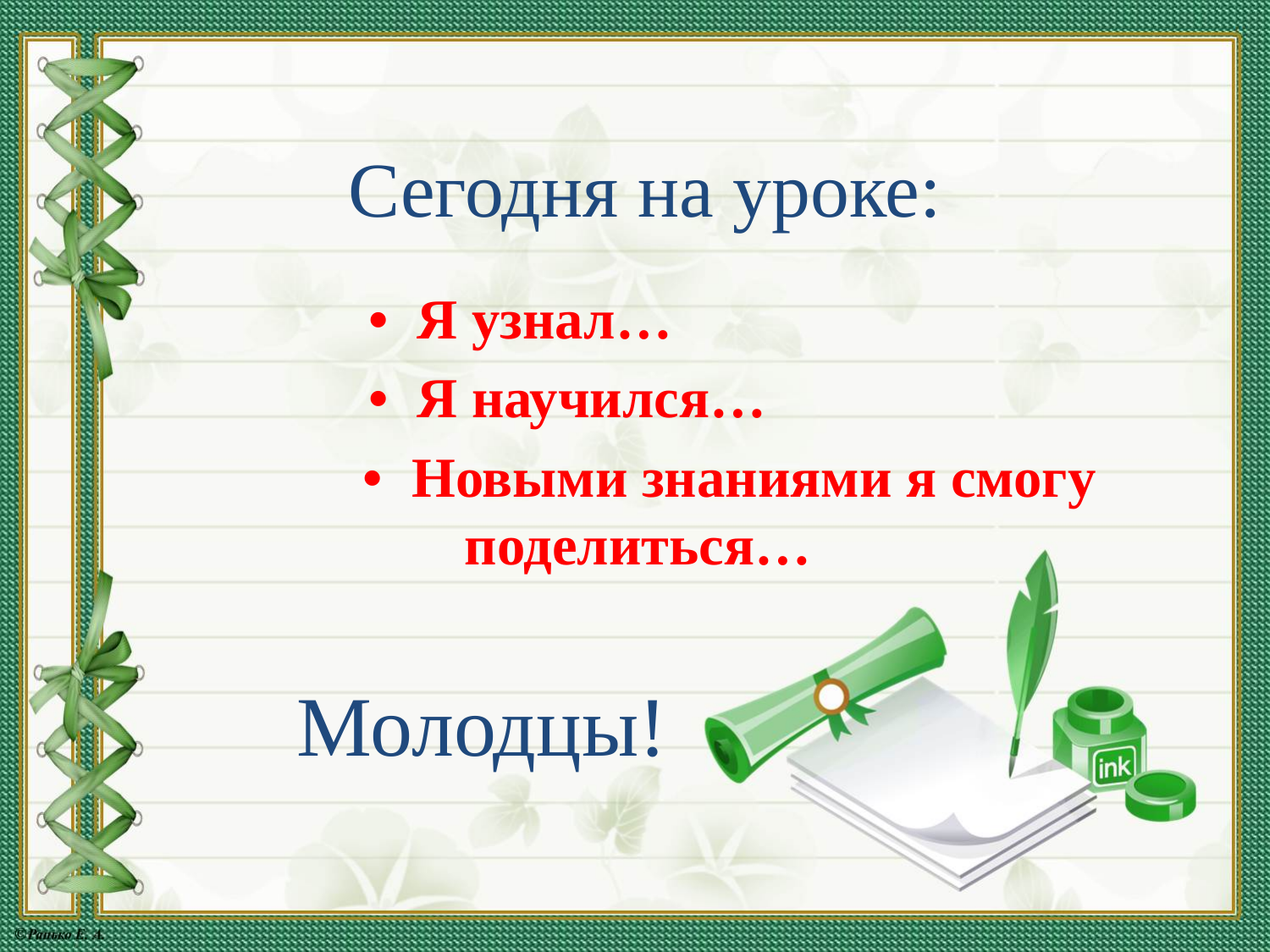

# Сегодня на уроке:
                 •  Я узнал…
                 •  Я научился…
            •  Новыми знаниями я смогу поделиться…

        Молодцы!